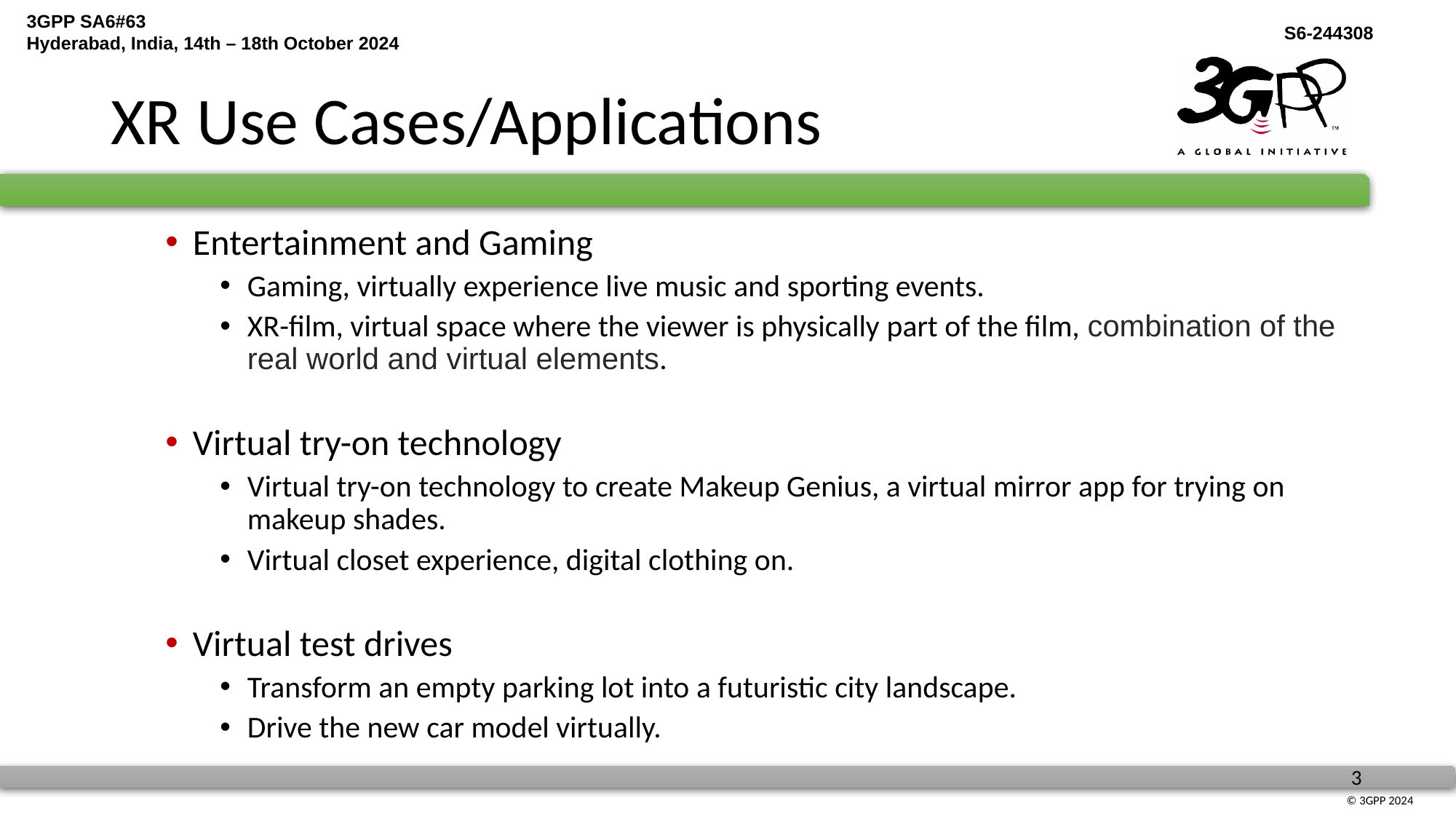

# XR Use Cases/Applications
Entertainment and Gaming
Gaming, virtually experience live music and sporting events.
XR-film, virtual space where the viewer is physically part of the film, combination of the real world and virtual elements.

Virtual try-on technology
Virtual try-on technology to create Makeup Genius, a virtual mirror app for trying on makeup shades.
Virtual closet experience, digital clothing on.

Virtual test drives
Transform an empty parking lot into a futuristic city landscape.
Drive the new car model virtually.